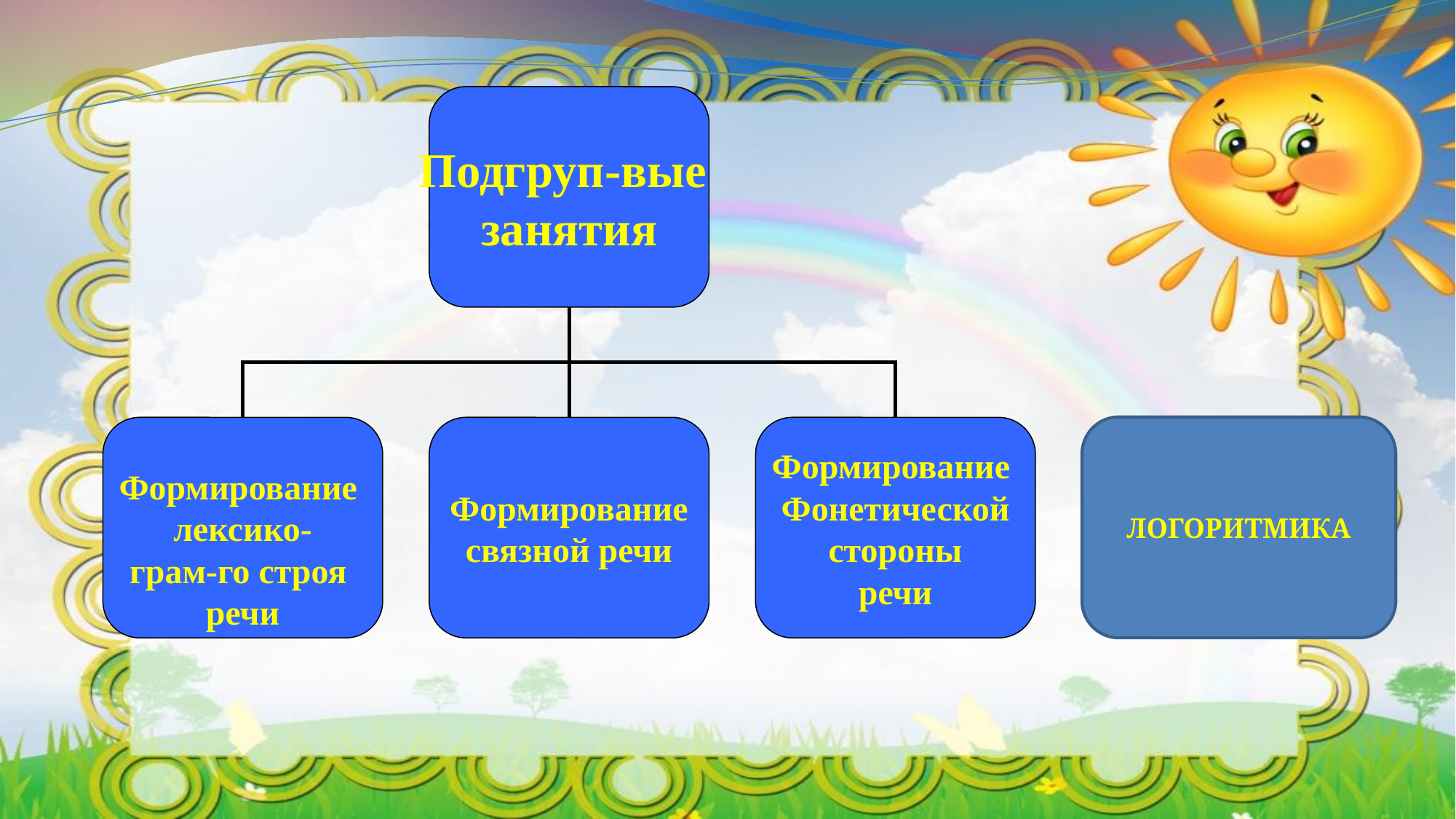

Подгруп-вые
занятия

Формирование
лексико-
грам-го строя
речи
Формирование
связной речи
Формирование
Фонетической
стороны
речи
ЛОГОРИТМИКА